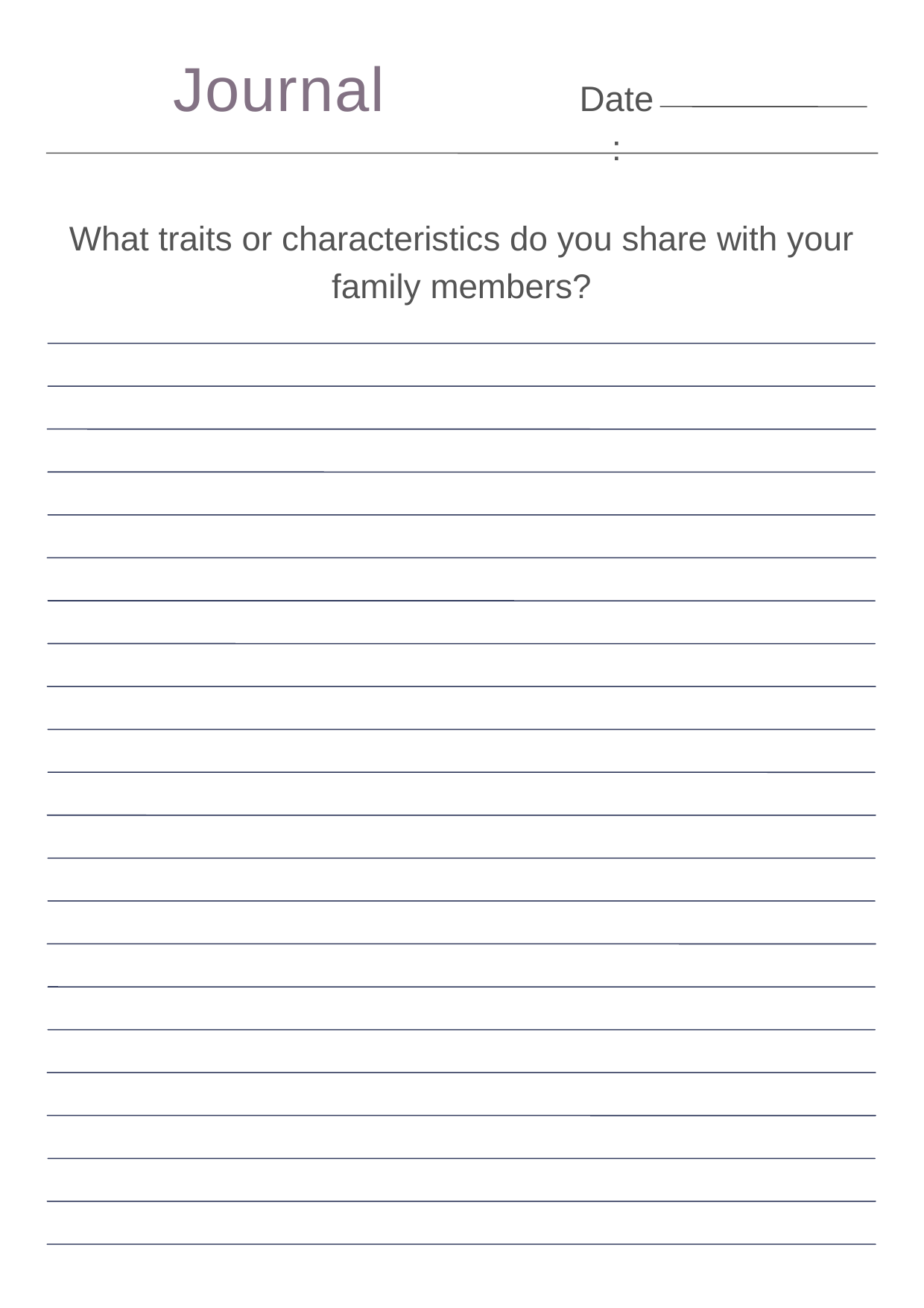

Journal
Date:

What traits or characteristics do you share with your family members?